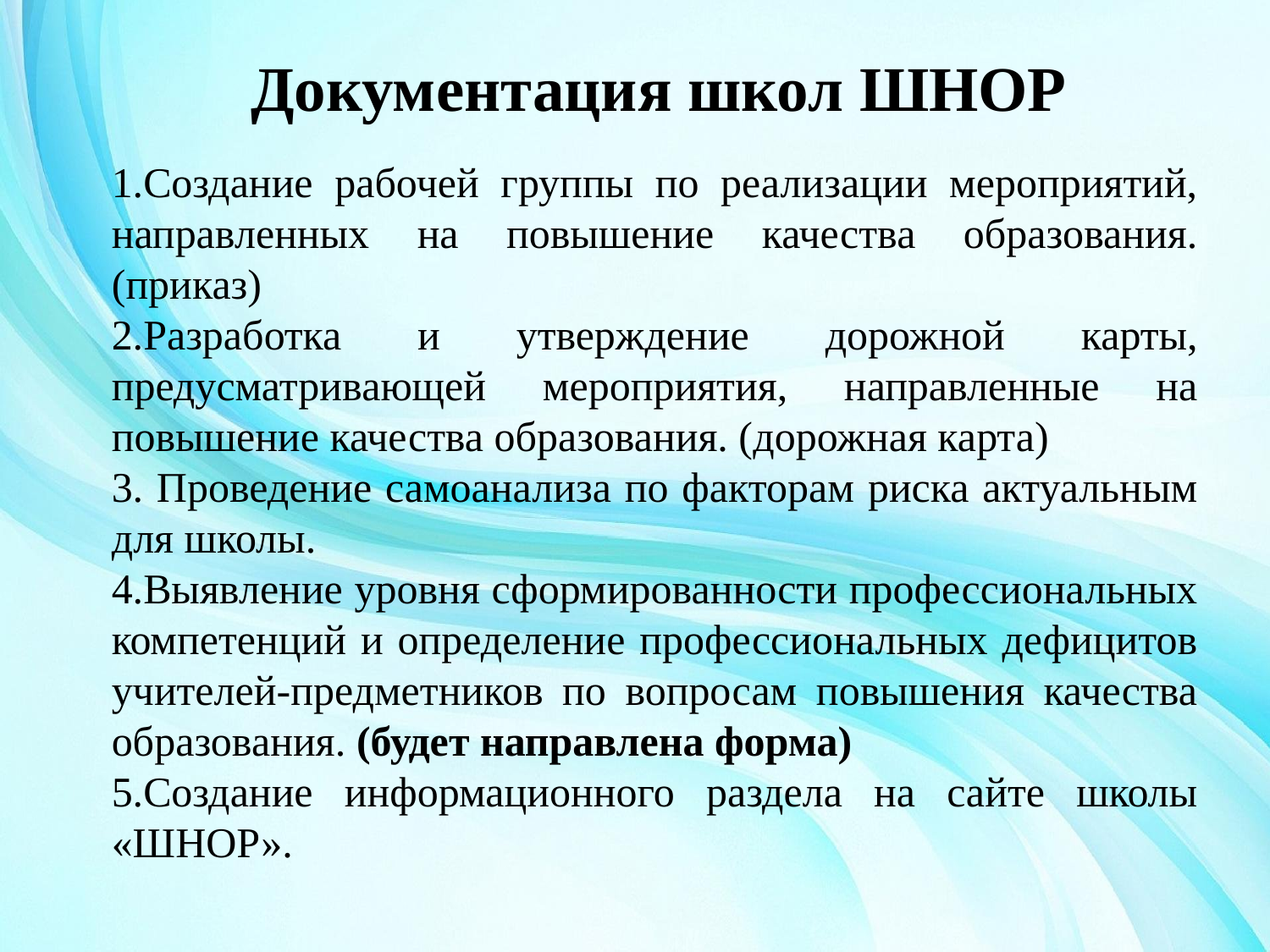

# Документация школ ШНОР
1.Создание рабочей группы по реализации мероприятий, направленных на повышение качества образования. (приказ)
2.Разработка и утверждение дорожной карты, предусматривающей мероприятия, направленные на повышение качества образования. (дорожная карта)
3. Проведение самоанализа по факторам риска актуальным для школы.
4.Выявление уровня сформированности профессиональных компетенций и определение профессиональных дефицитов учителей-предметников по вопросам повышения качества образования. (будет направлена форма)
5.Создание информационного раздела на сайте школы «ШНОР».